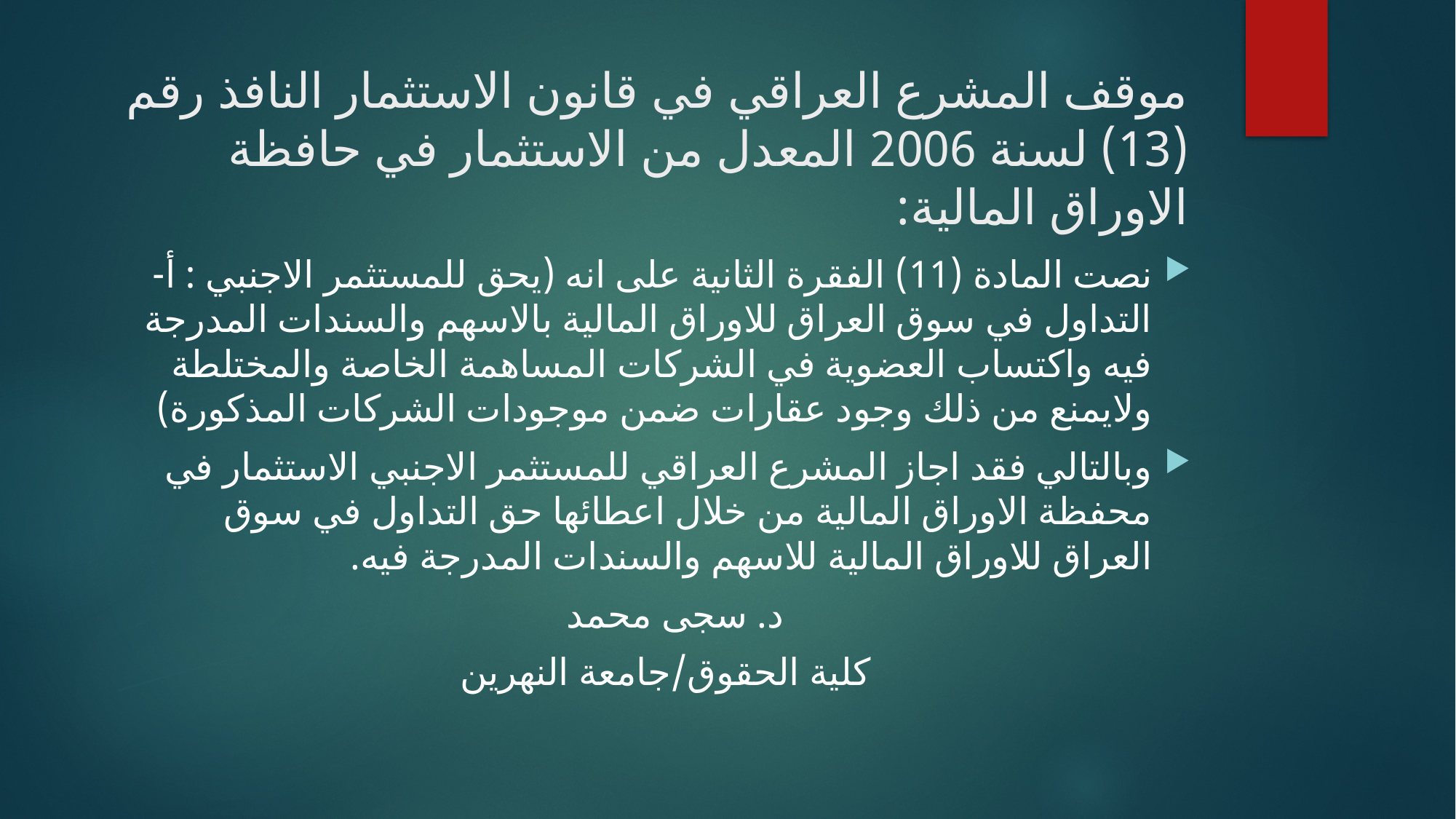

# موقف المشرع العراقي في قانون الاستثمار النافذ رقم (13) لسنة 2006 المعدل من الاستثمار في حافظة الاوراق المالية:
نصت المادة (11) الفقرة الثانية على انه (يحق للمستثمر الاجنبي : أ- التداول في سوق العراق للاوراق المالية بالاسهم والسندات المدرجة فيه واكتساب العضوية في الشركات المساهمة الخاصة والمختلطة ولايمنع من ذلك وجود عقارات ضمن موجودات الشركات المذكورة)
وبالتالي فقد اجاز المشرع العراقي للمستثمر الاجنبي الاستثمار في محفظة الاوراق المالية من خلال اعطائها حق التداول في سوق العراق للاوراق المالية للاسهم والسندات المدرجة فيه.
د. سجى محمد
كلية الحقوق/جامعة النهرين